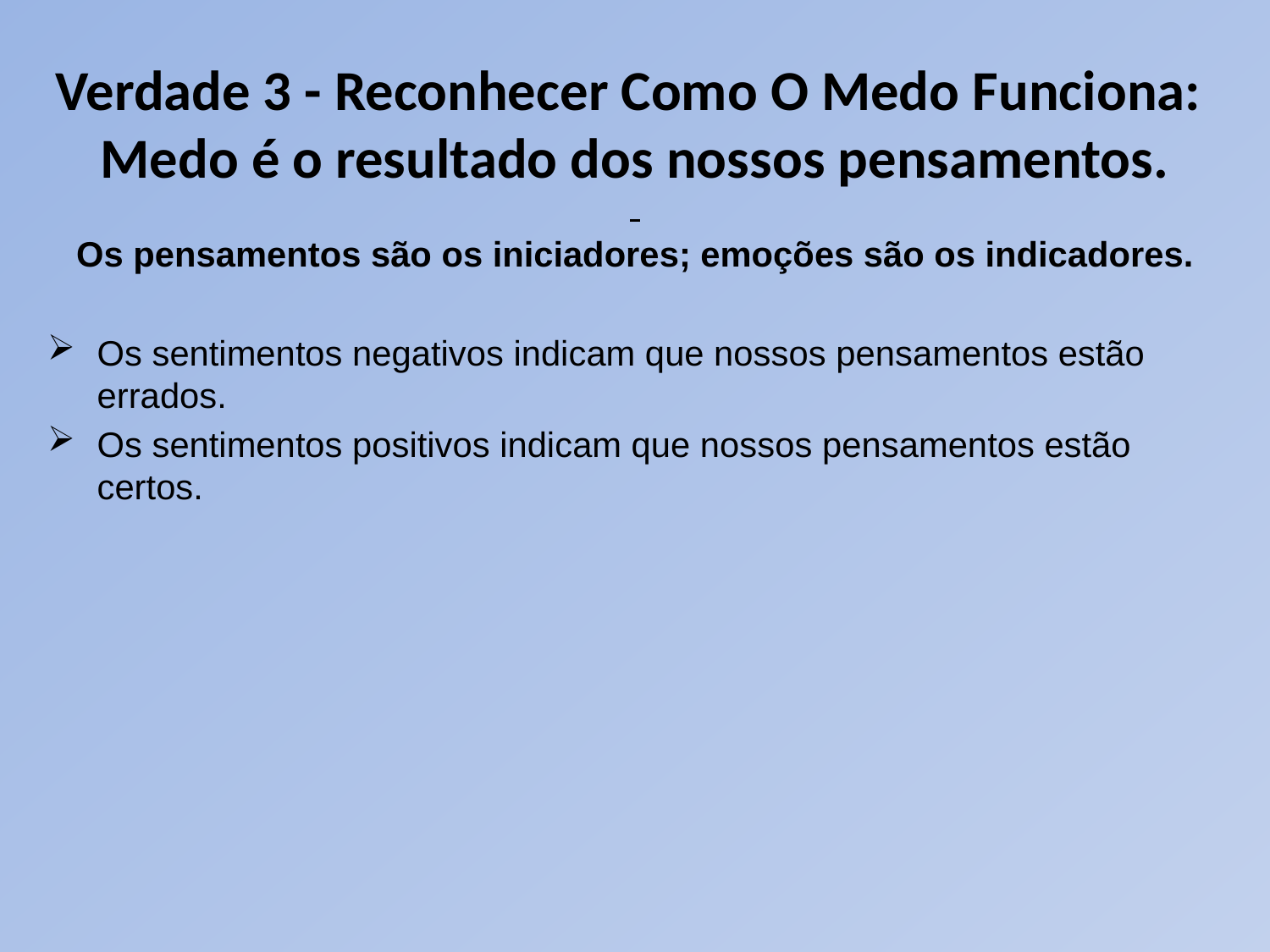

# Verdade 3 - Reconhecer Como O Medo Funciona:  Medo é o resultado dos nossos pensamentos.

Os pensamentos são os iniciadores; emoções são os indicadores.

Os sentimentos negativos indicam que nossos pensamentos estão errados.
Os sentimentos positivos indicam que nossos pensamentos estão certos.